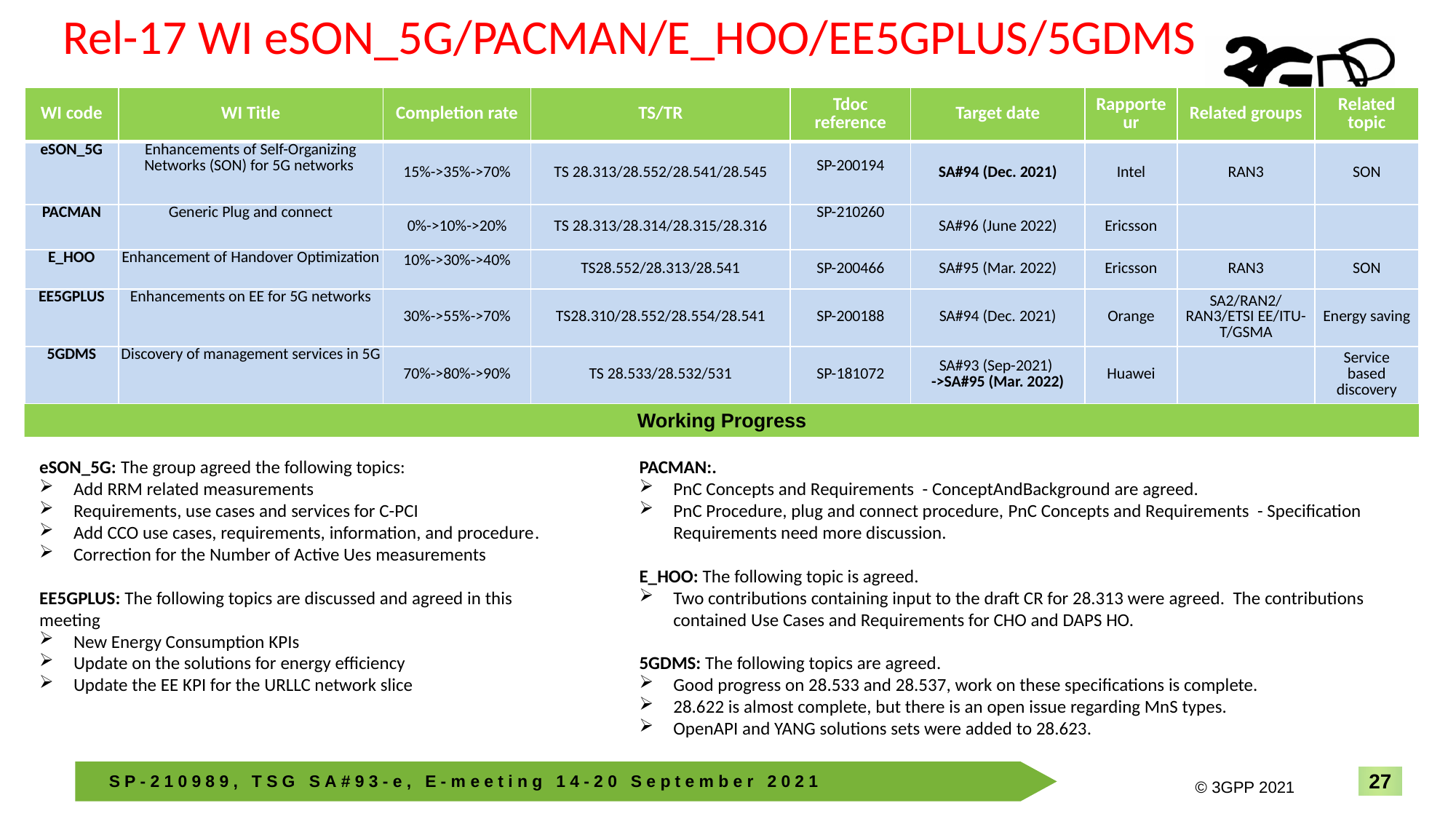

Rel-17 WI eSON_5G/PACMAN/E_HOO/EE5GPLUS/5GDMS
| WI code | WI Title | Completion rate | TS/TR | Tdoc reference | Target date | Rapporteur | Related groups | Related topic |
| --- | --- | --- | --- | --- | --- | --- | --- | --- |
| eSON\_5G | Enhancements of Self-Organizing Networks (SON) for 5G networks | 15%->35%->70% | TS 28.313/28.552/28.541/28.545 | SP-200194 | SA#94 (Dec. 2021) | Intel | RAN3 | SON |
| PACMAN | Generic Plug and connect | 0%->10%->20% | TS 28.313/28.314/28.315/28.316 | SP-210260 | SA#96 (June 2022) | Ericsson |  |  |
| E\_HOO | Enhancement of Handover Optimization | 10%->30%->40% | TS28.552/28.313/28.541 | SP-200466 | SA#95 (Mar. 2022) | Ericsson | RAN3 | SON |
| EE5GPLUS | Enhancements on EE for 5G networks | 30%->55%->70% | TS28.310/28.552/28.554/28.541 | SP-200188 | SA#94 (Dec. 2021) | Orange | SA2/RAN2/RAN3/ETSI EE/ITU-T/GSMA | Energy saving |
| 5GDMS | Discovery of management services in 5G | 70%->80%->90% | TS 28.533/28.532/531 | SP-181072 | SA#93 (Sep-2021) ->SA#95 (Mar. 2022) | Huawei |  | Service based discovery |
Working Progress
eSON_5G: The group agreed the following topics:
Add RRM related measurements
Requirements, use cases and services for C-PCI
Add CCO use cases, requirements, information, and procedure.
Correction for the Number of Active Ues measurements

EE5GPLUS: The following topics are discussed and agreed in this meeting
New Energy Consumption KPIs
Update on the solutions for energy efficiency
Update the EE KPI for the URLLC network slice
PACMAN:.
PnC Concepts and Requirements  - ConceptAndBackground are agreed.
PnC Procedure, plug and connect procedure, PnC Concepts and Requirements  - Specification Requirements need more discussion.

E_HOO: The following topic is agreed.
Two contributions containing input to the draft CR for 28.313 were agreed.  The contributions contained Use Cases and Requirements for CHO and DAPS HO.

5GDMS: The following topics are agreed.
Good progress on 28.533 and 28.537, work on these specifications is complete.
28.622 is almost complete, but there is an open issue regarding MnS types.
OpenAPI and YANG solutions sets were added to 28.623.